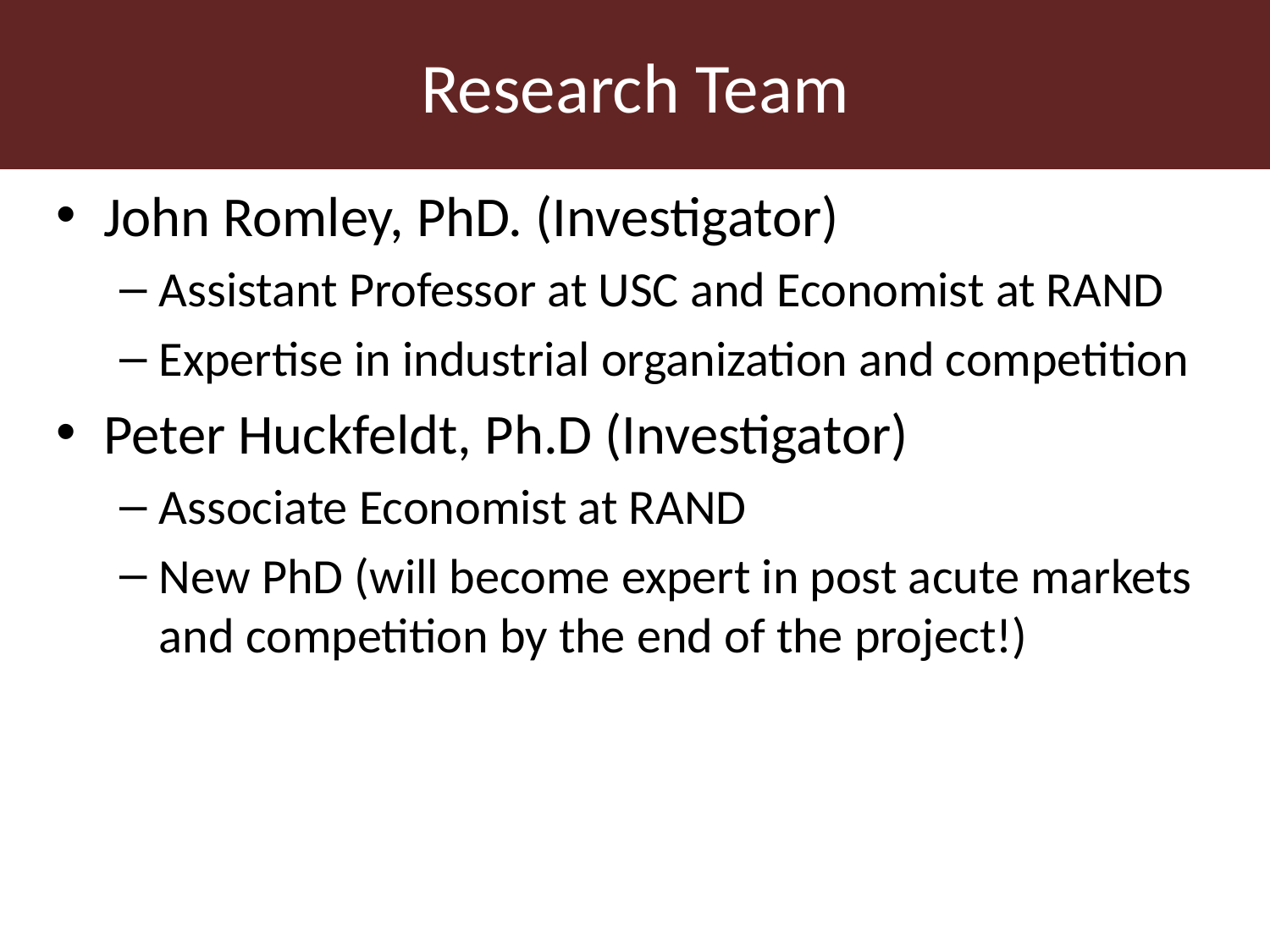

# Research Team
John Romley, PhD. (Investigator)
Assistant Professor at USC and Economist at RAND
Expertise in industrial organization and competition
Peter Huckfeldt, Ph.D (Investigator)
Associate Economist at RAND
New PhD (will become expert in post acute markets and competition by the end of the project!)